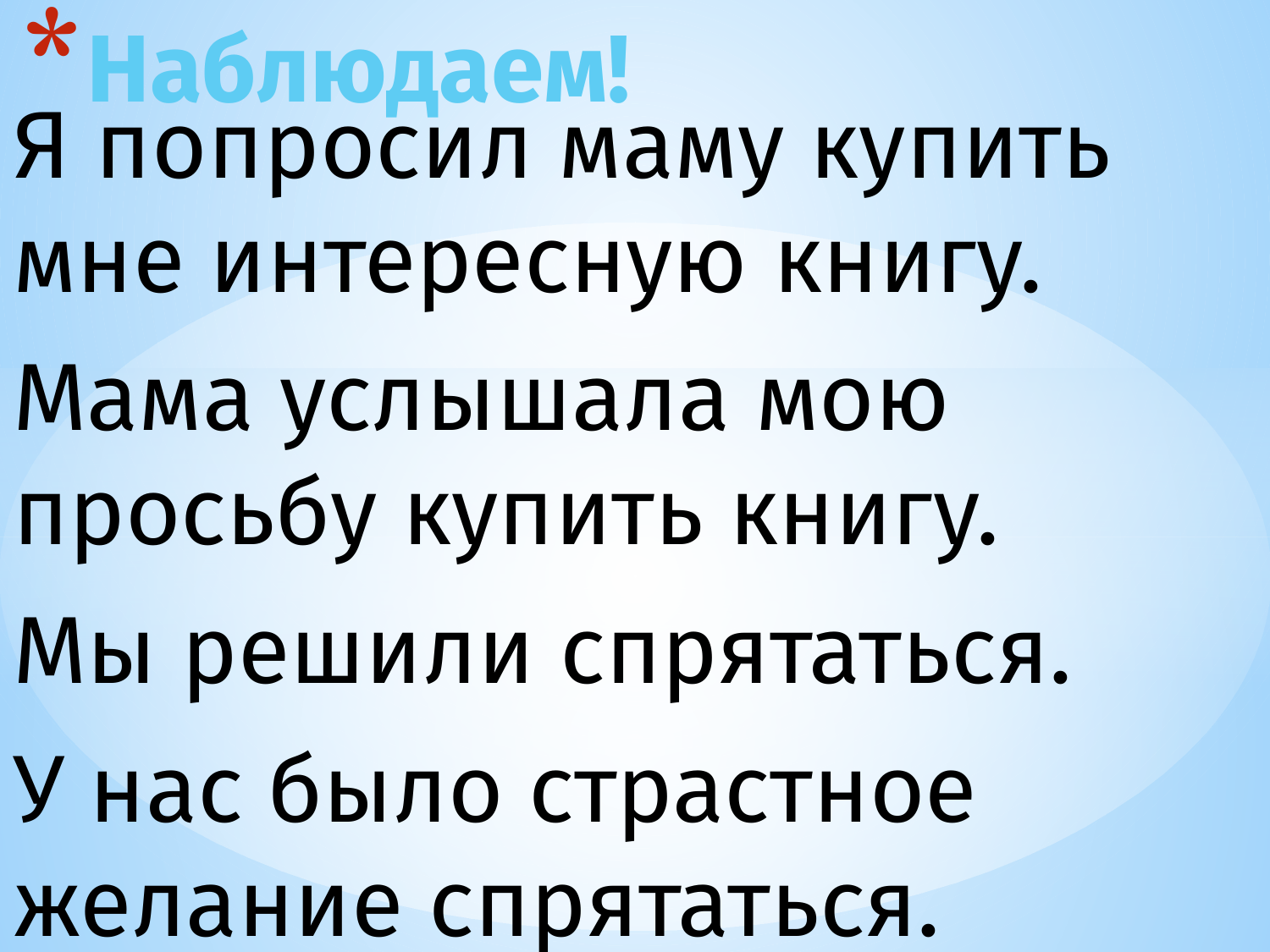

# Наблюдаем!
Я попросил маму купить мне интересную книгу.
Мама услышала мою просьбу купить книгу.
Мы решили спрятаться.
У нас было страстное желание спрятаться.